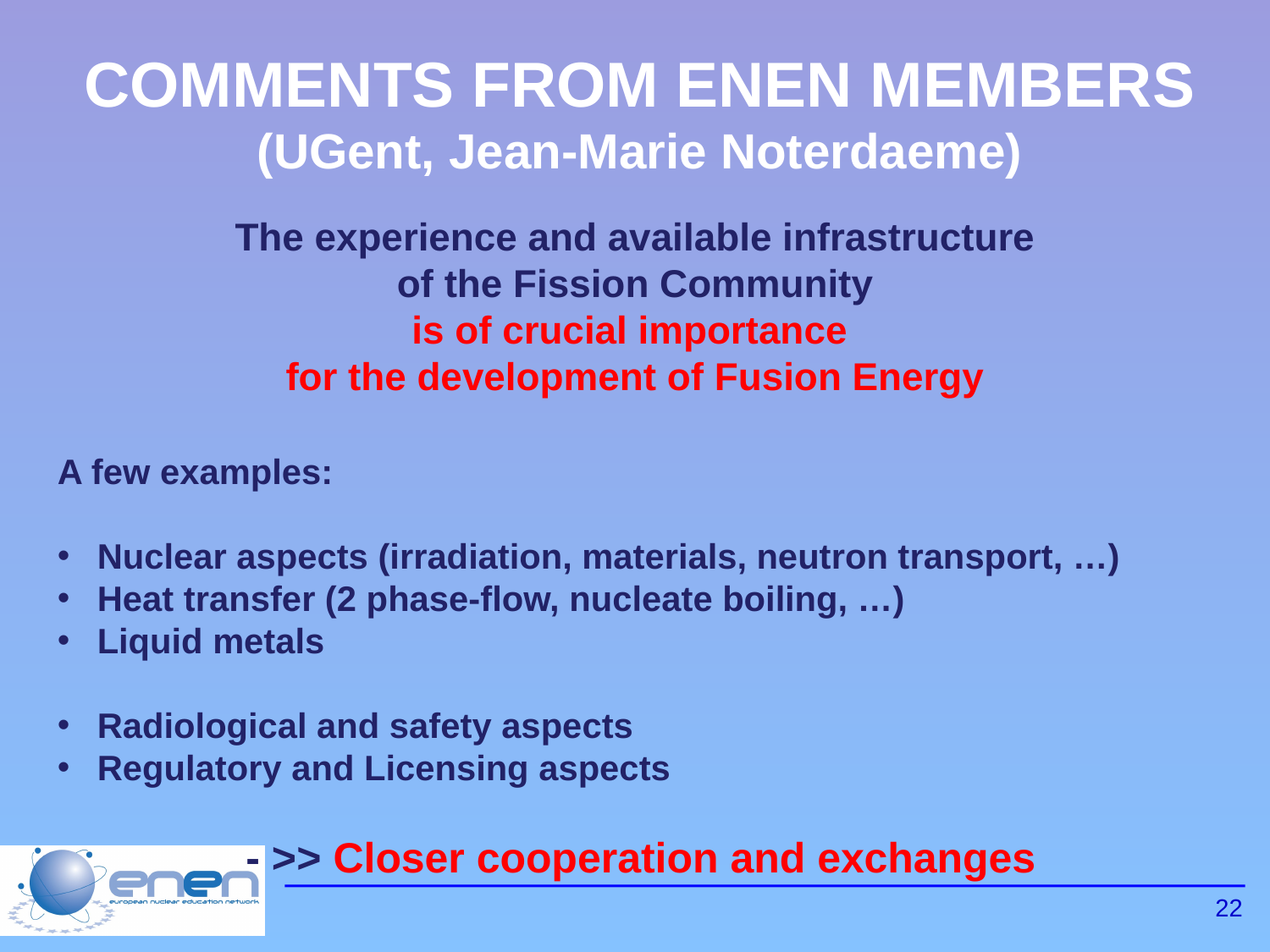

COMMENTS FROM ENEN MEMBERS
(UGent, Jean-Marie Noterdaeme)

The experience and available infrastructure
 of the Fission Community
is of crucial importance
for the development of Fusion Energy

A few examples:

Nuclear aspects (irradiation, materials, neutron transport, …)
Heat transfer (2 phase-flow, nucleate boiling, …)
Liquid metals

Radiological and safety aspects
Regulatory and Licensing aspects

 - >> Closer cooperation and exchanges